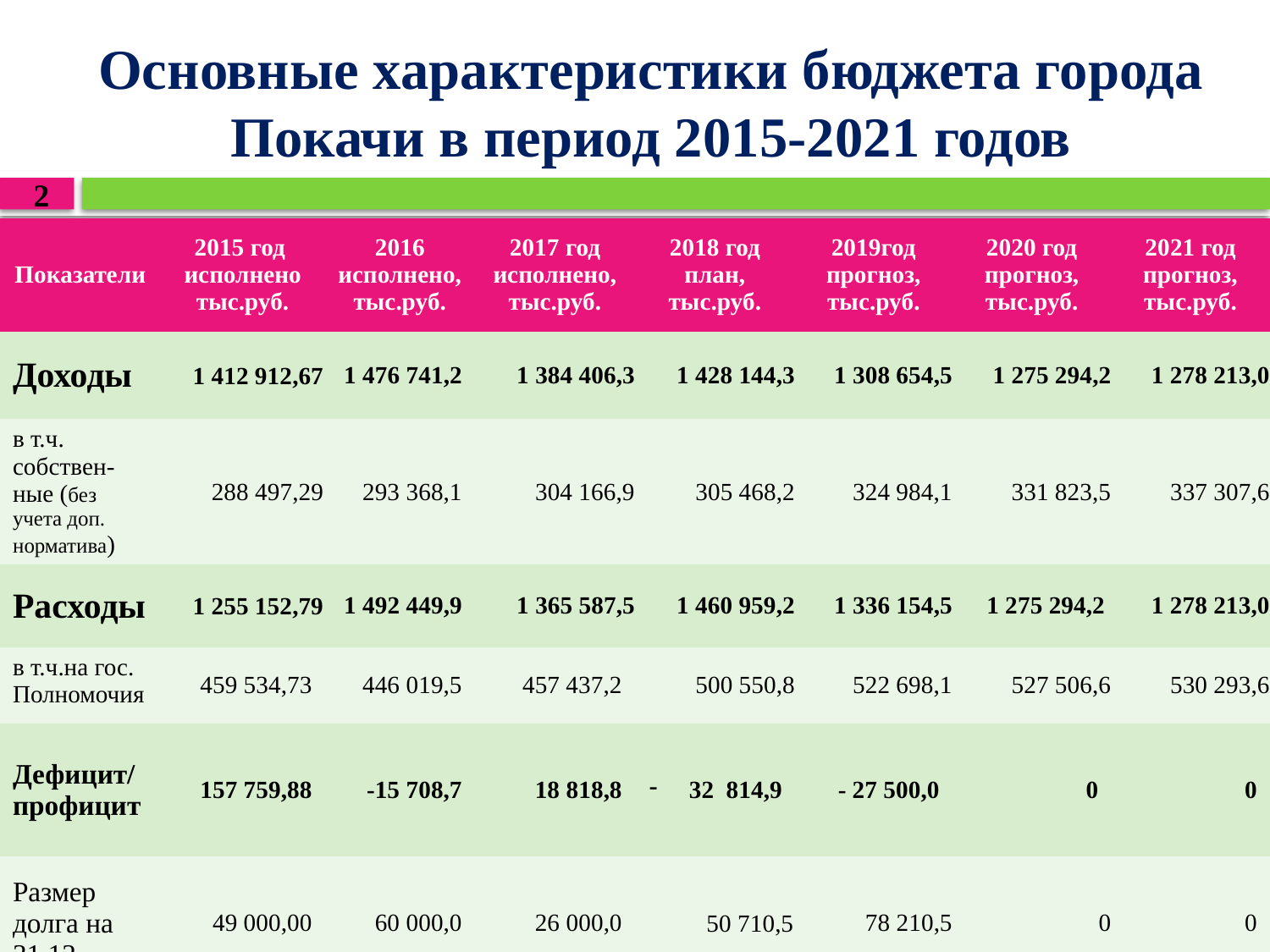

# Основные характеристики бюджета города Покачи в период 2015-2021 годов
2
| Показатели | 2015 год исполнено тыс.руб. | 2016 исполнено, тыс.руб. | 2017 год исполнено, тыс.руб. | 2018 год план, тыс.руб. | 2019год прогноз, тыс.руб. | 2020 год прогноз, тыс.руб. | 2021 год прогноз, тыс.руб. |
| --- | --- | --- | --- | --- | --- | --- | --- |
| Доходы | 1 412 912,67 | 1 476 741,2 | 1 384 406,3 | 1 428 144,3 | 1 308 654,5 | 1 275 294,2 | 1 278 213,0 |
| в т.ч. собствен-ные (без учета доп. норматива) | 288 497,29 | 293 368,1 | 304 166,9 | 305 468,2 | 324 984,1 | 331 823,5 | 337 307,6 |
| Расходы | 1 255 152,79 | 1 492 449,9 | 1 365 587,5 | 1 460 959,2 | 1 336 154,5 | 1 275 294,2 | 1 278 213,0 |
| в т.ч.на гос. Полномочия | 459 534,73 | 446 019,5 | 457 437,2 | 500 550,8 | 522 698,1 | 527 506,6 | 530 293,6 |
| Дефицит/ профицит | 157 759,88 | -15 708,7 | 18 818,8 | 32 814,9 | - 27 500,0 | 0 | 0 |
| Размер долга на 31.12. | 49 000,00 | 60 000,0 | 26 000,0 | 50 710,5 | 78 210,5 | 0 | 0 |